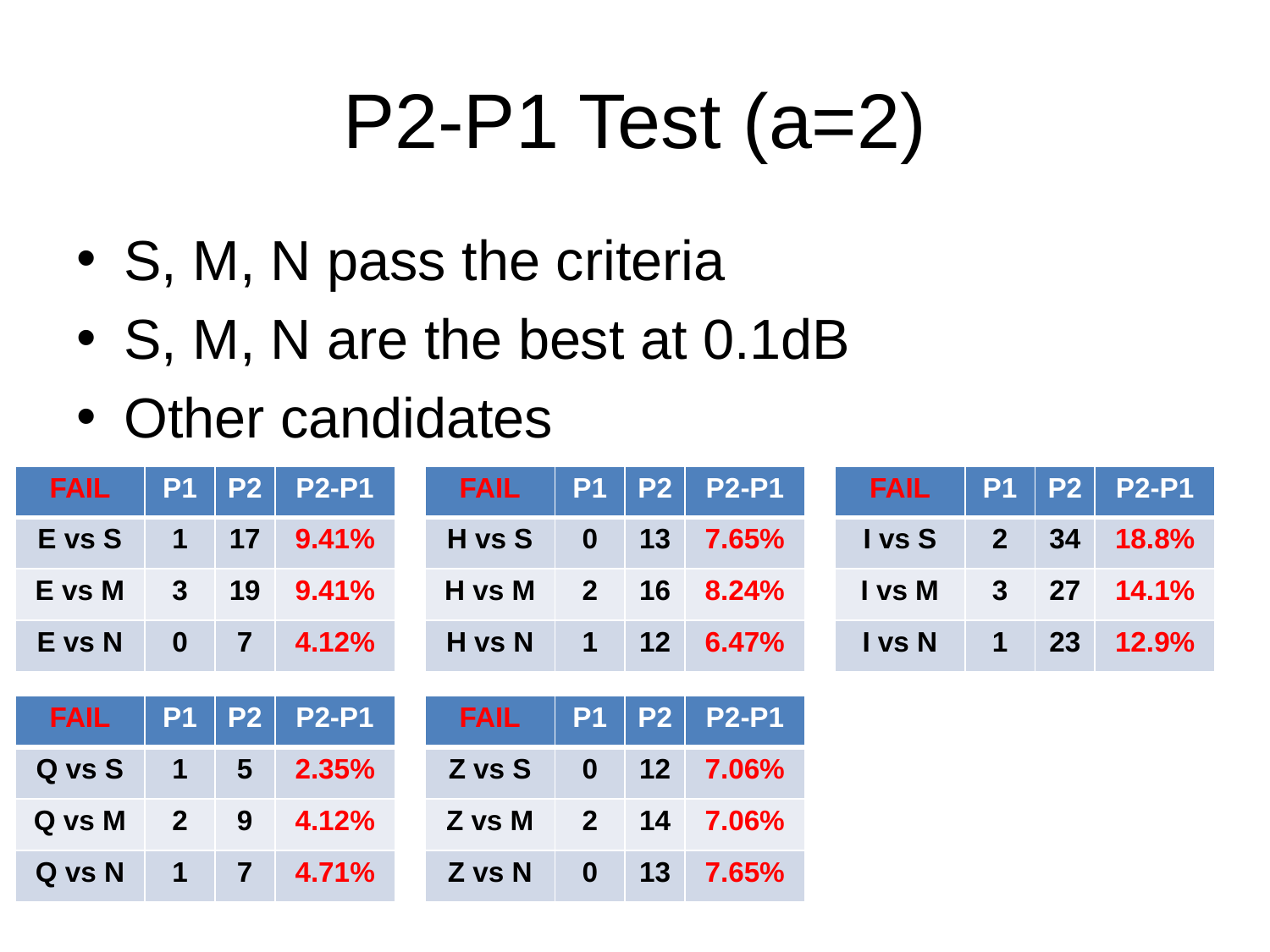

# P2-P1 Test (a=2)
S, M, N pass the criteria
S, M, N are the best at 0.1dB
Other candidates
| FAIL | P1 | P2 | P2-P1 |
| --- | --- | --- | --- |
| E vs S | 1 | 17 | 9.41% |
| E vs M | 3 | 19 | 9.41% |
| E vs N | 0 | 7 | 4.12% |
| FAIL | P1 | P2 | P2-P1 |
| --- | --- | --- | --- |
| H vs S | 0 | 13 | 7.65% |
| H vs M | 2 | 16 | 8.24% |
| H vs N | 1 | 12 | 6.47% |
| FAIL | P1 | P2 | P2-P1 |
| --- | --- | --- | --- |
| I vs S | 2 | 34 | 18.8% |
| I vs M | 3 | 27 | 14.1% |
| I vs N | 1 | 23 | 12.9% |
| FAIL | P1 | P2 | P2-P1 |
| --- | --- | --- | --- |
| Q vs S | 1 | 5 | 2.35% |
| Q vs M | 2 | 9 | 4.12% |
| Q vs N | 1 | 7 | 4.71% |
| FAIL | P1 | P2 | P2-P1 |
| --- | --- | --- | --- |
| Z vs S | 0 | 12 | 7.06% |
| Z vs M | 2 | 14 | 7.06% |
| Z vs N | 0 | 13 | 7.65% |